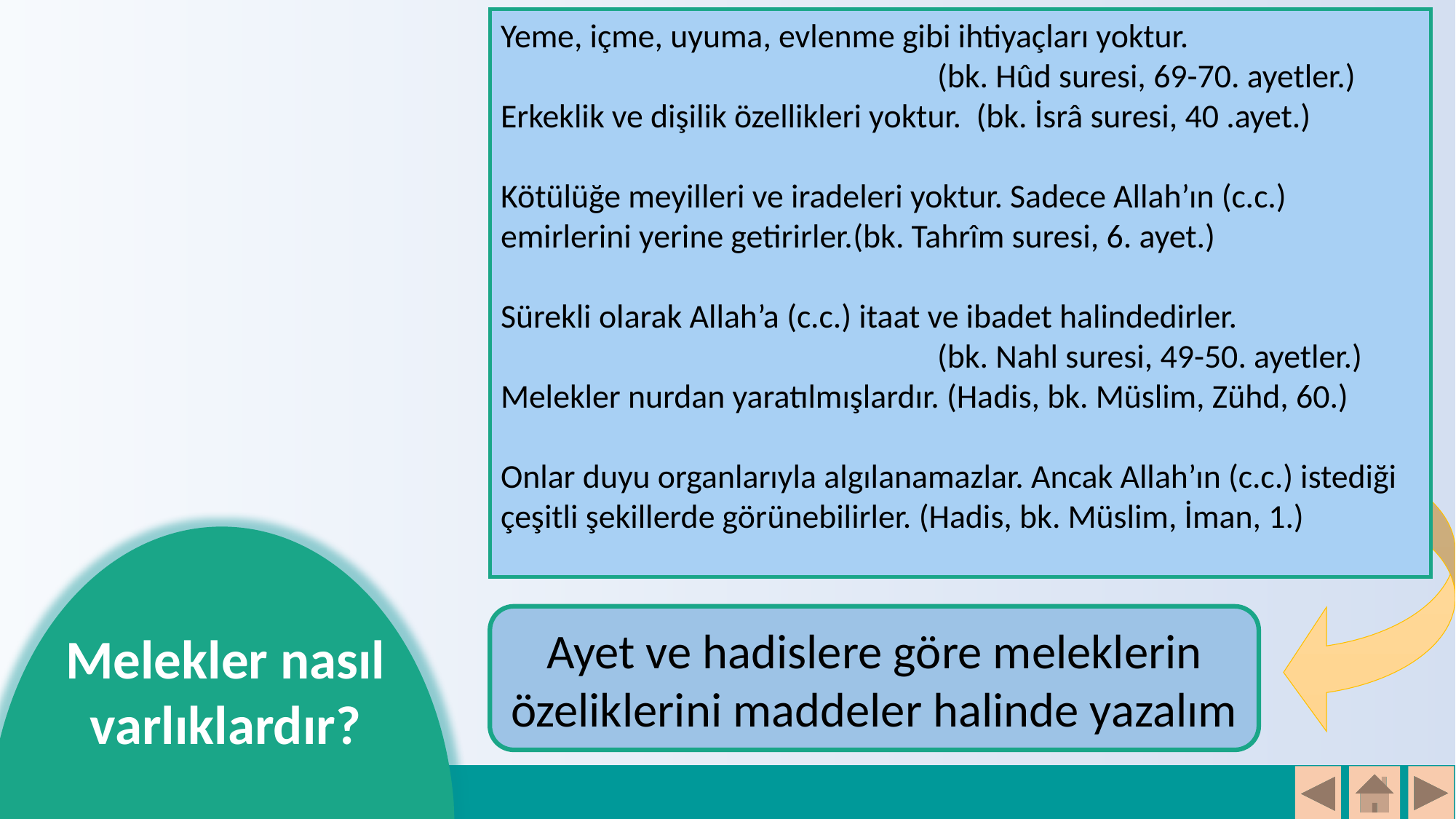

Yeme, içme, uyuma, evlenme gibi ihtiyaçları yoktur.
				(bk. Hûd suresi, 69-70. ayetler.)
Erkeklik ve dişilik özellikleri yoktur.  (bk. İsrâ suresi, 40 .ayet.)

Kötülüğe meyilleri ve iradeleri yoktur. Sadece Allah’ın (c.c.) emirlerini yerine getirirler.(bk. Tahrîm suresi, 6. ayet.)

Sürekli olarak Allah’a (c.c.) itaat ve ibadet halindedirler.
				(bk. Nahl suresi, 49-50. ayetler.)
Melekler nurdan yaratılmışlardır. (Hadis, bk. Müslim, Zühd, 60.)

Onlar duyu organlarıyla algılanamazlar. Ancak Allah’ın (c.c.) istediği çeşitli şekillerde görünebilirler. (Hadis, bk. Müslim, İman, 1.)
Meleklerin özellikler

Ayet ve hadislere göre meleklerin özeliklerini maddeler halinde yazalım
Melekler nasıl varlıklardır?